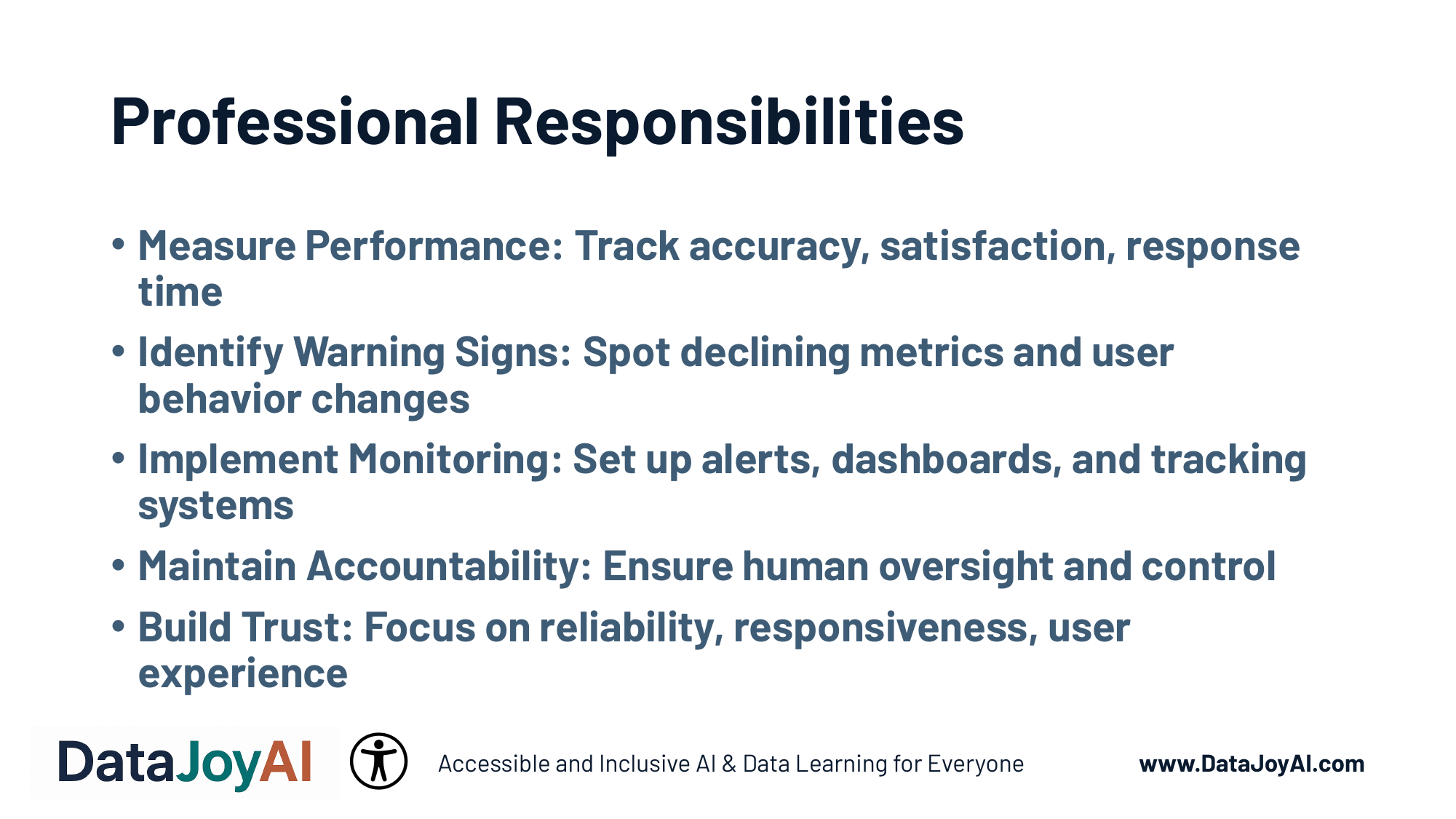

# Professional Responsibilities
Measure Performance: Track accuracy, satisfaction, response time
Identify Warning Signs: Spot declining metrics and user behavior changes
Implement Monitoring: Set up alerts, dashboards, and tracking systems
Maintain Accountability: Ensure human oversight and control
Build Trust: Focus on reliability, responsiveness, user experience